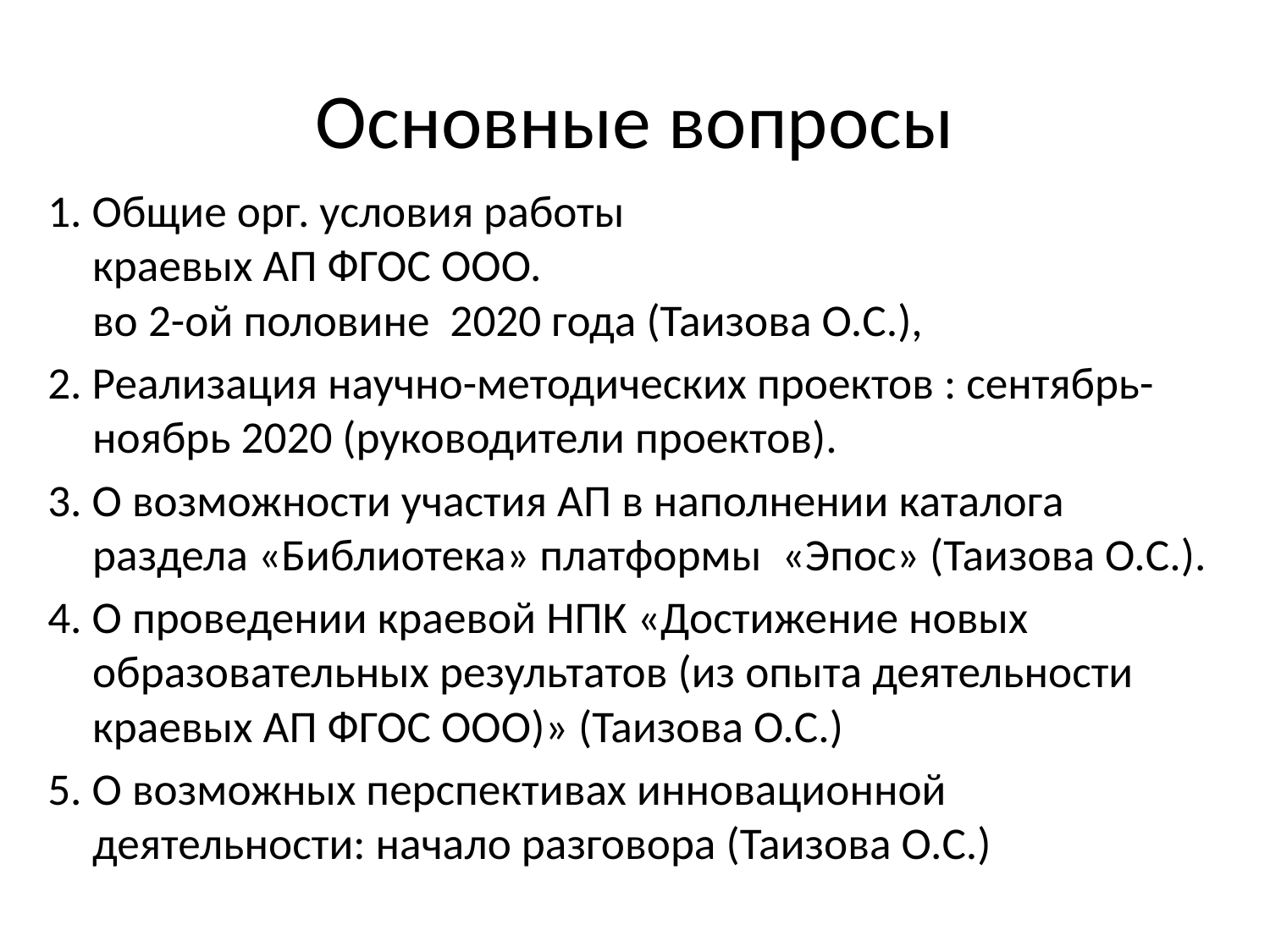

# Основные вопросы
1. Общие орг. условия работы
краевых АП ФГОС ООО.
во 2-ой половине  2020 года (Таизова О.С.),
2. Реализация научно-методических проектов : сентябрь- ноябрь 2020 (руководители проектов).
3. О возможности участия АП в наполнении каталога раздела «Библиотека» платформы  «Эпос» (Таизова О.С.).
4. О проведении краевой НПК «Достижение новых образовательных результатов (из опыта деятельности краевых АП ФГОС ООО)» (Таизова О.С.)
5. О возможных перспективах инновационной деятельности: начало разговора (Таизова О.С.)